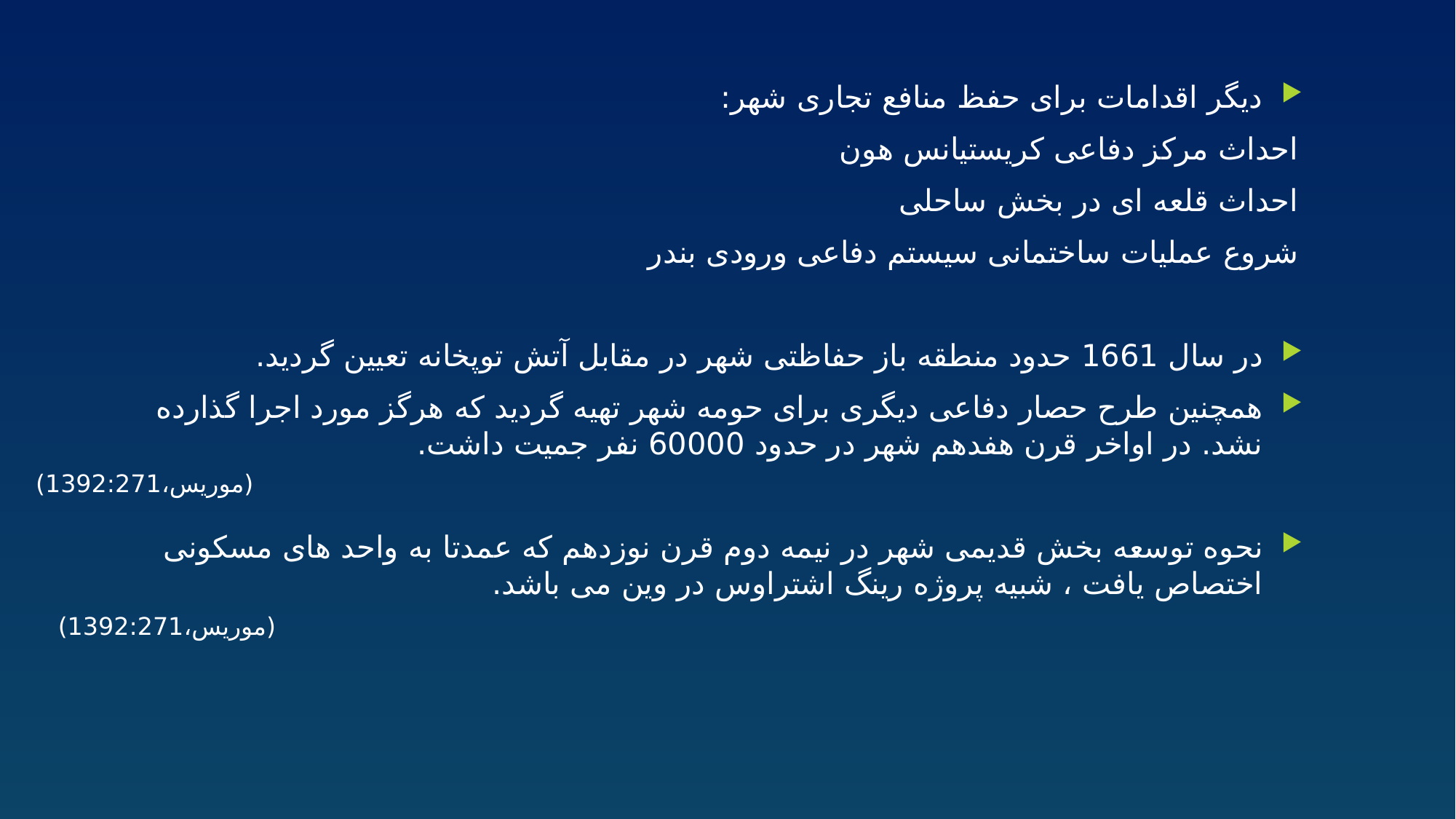

دیگر اقدامات برای حفظ منافع تجاری شهر:
احداث مرکز دفاعی کریستیانس هون
احداث قلعه ای در بخش ساحلی
شروع عملیات ساختمانی سیستم دفاعی ورودی بندر

در سال 1661 حدود منطقه باز حفاظتی شهر در مقابل آتش توپخانه تعیین گردید.
همچنین طرح حصار دفاعی دیگری برای حومه شهر تهیه گردید که هرگز مورد اجرا گذارده نشد. در اواخر قرن هفدهم شهر در حدود 60000 نفر جمیت داشت.

نحوه توسعه بخش قدیمی شهر در نیمه دوم قرن نوزدهم که عمدتا به واحد های مسکونی اختصاص یافت ، شبیه پروژه رینگ اشتراوس در وین می باشد.

(موریس،1392:271)
(موریس،1392:271)